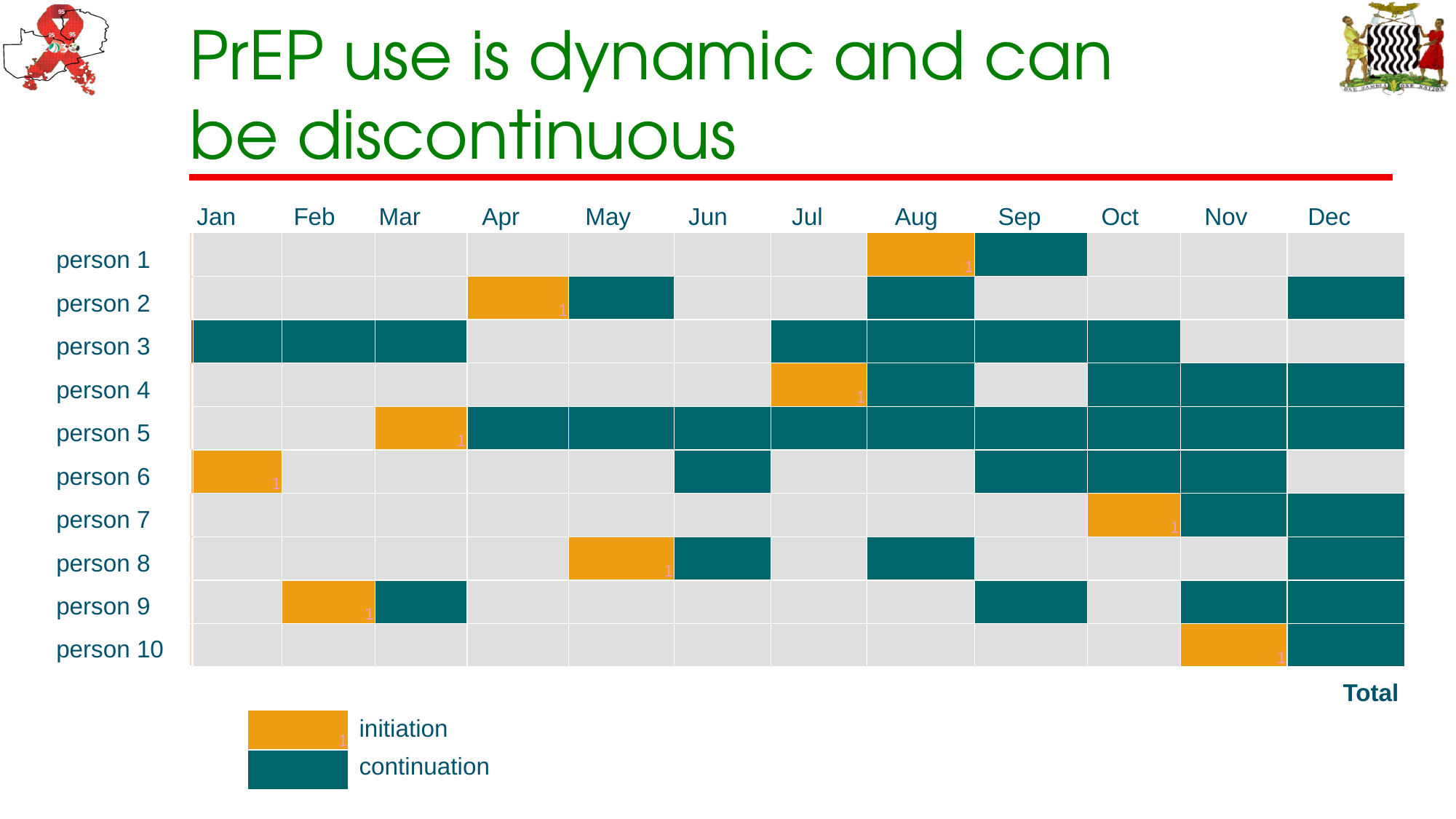

# PrEP use is dynamic and can be discontinuous
| ​ | Jan​ | Feb​ | Mar​ | Apr​ | May​ | Jun​ | Jul​ | Aug​ | Sep​ | Oct​ | Nov​ | Dec​ |
| --- | --- | --- | --- | --- | --- | --- | --- | --- | --- | --- | --- | --- |
| person 1​ | ​ | ​ | ​ | ​ | ​ | ​ | ​ | 1​ | 1​ | ​ | ​ | ​ |
| person 2​ | ​ | ​ | ​ | 1​ | 1​ | ​ | ​ | 1​ | ​ | ​ | ​ | 1​ |
| person 3​ | 1​ | 1​ | 1​ | ​ | ​ | ​ | 1​ | 1​ | 1​ | 1​ | ​ | ​ |
| person 4​ | ​ | ​ | ​ | ​ | ​ | ​ | 1​ | 1​ | ​ | 1​ | 1​ | 1​ |
| person 5​ | ​ | ​ | 1​ | 1​ | 1​ | 1​ | 1​ | 1​ | 1​ | 1​ | 1​ | 1​ |
| person 6​ | 1​ | ​ | ​ | ​ | ​ | 1​ | ​ | ​ | 1​ | 1​ | 1​ | ​ |
| person 7​ | ​ | ​ | ​ | ​ | ​ | ​ | ​ | ​ | ​ | 1​ | 1​ | 1​ |
| person 8​ | ​ | ​ | ​ | ​ | 1​ | 1​ | ​ | 1​ | ​ | ​ | ​ | 1​ |
| person 9​ | ​ | 1​ | 1​ | ​ | ​ | ​ | ​ | ​ | 1​ | ​ | 1​ | 1​ |
| person 10​ | ​ | ​ | ​ | ​ | ​ | ​ | ​ | ​ | ​ | ​ | 1​ | 1​ |
| ​ | ​ | ​ | ​ | ​ | ​ | ​ | ​ | ​ | ​ | ​ | ​ | Total​ |
|  |  |  |  |  |  |  | 1 | 1 |  |  |  |
| --- | --- | --- | --- | --- | --- | --- | --- | --- | --- | --- | --- |
|  |  |  | 1 | 1 |  |  | 1 |  |  |  | 1 |
| 1 | 1 | 1 |  |  |  | 1 | 1 | 1 | 1 |  |  |
|  |  |  |  |  |  | 1 | 1 |  | 1 | 1 | 1 |
|  |  | 1 | 1 | 1 | 1 | 1 | 1 | 1 | 1 | 1 | 1 |
| 1 |  |  |  |  | 1 |  |  | 1 | 1 | 1 |  |
|  |  |  |  |  |  |  |  |  | 1 | 1 | 1 |
|  |  |  |  | 1 | 1 |  | 1 |  |  |  | 1 |
|  | 1 | 1 |  |  |  |  |  | 1 |  | 1 | 1 |
|  |  |  |  |  |  |  |  |  |  | 1 | 1 |
| 1 |
| --- |
| 1 |
| 1​ | initiation​ |
| --- | --- |
| 1​ | continuation​ |